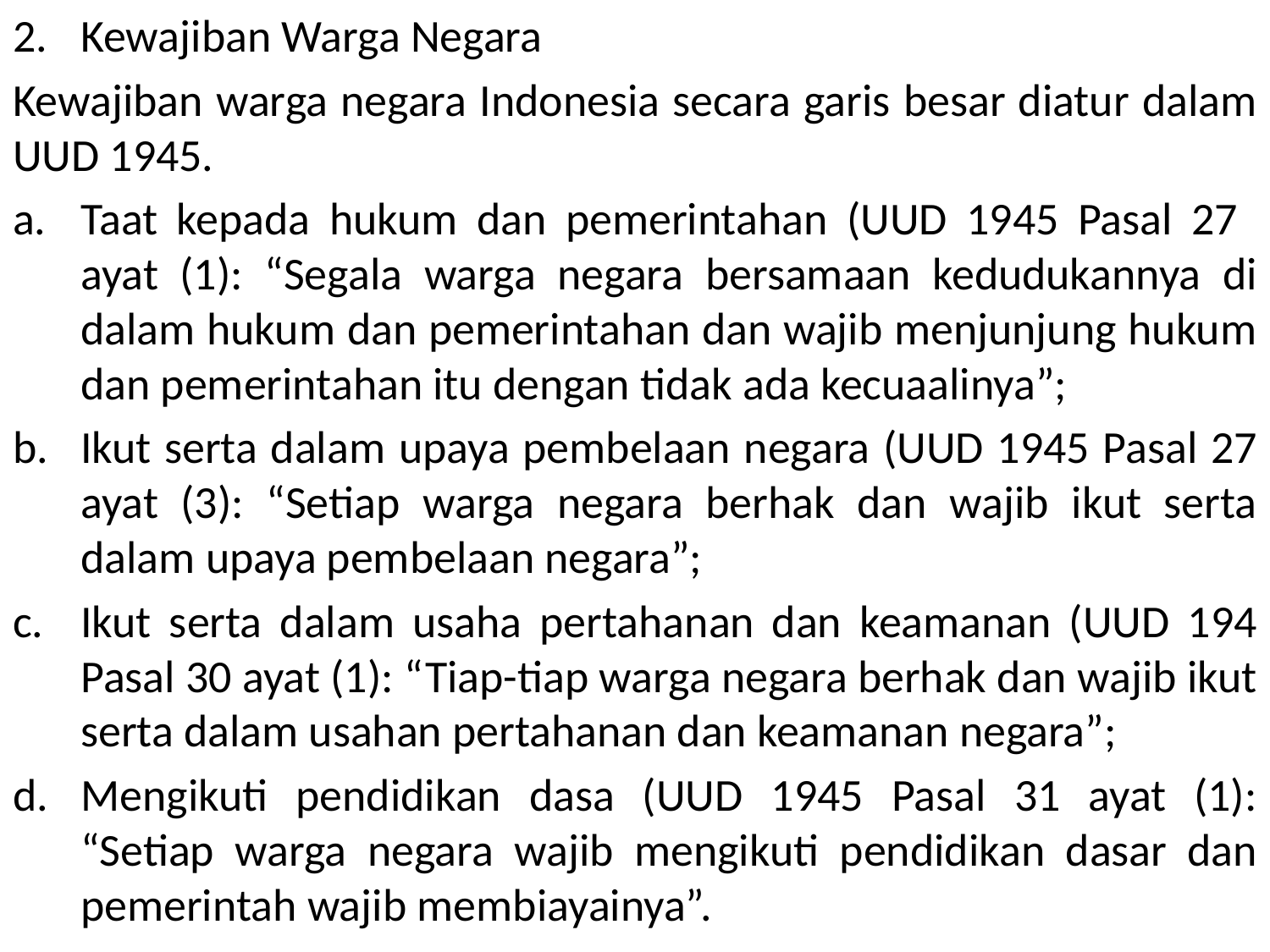

Kewajiban Warga Negara
Kewajiban warga negara Indonesia secara garis besar diatur dalam UUD 1945.
Taat kepada hukum dan pemerintahan (UUD 1945 Pasal 27  ayat (1): “Segala warga negara bersamaan kedudukannya di dalam hukum dan pemerintahan dan wajib menjunjung hukum dan pemerintahan itu dengan tidak ada kecuaalinya”;
Ikut serta dalam upaya pembelaan negara (UUD 1945 Pasal 27 ayat (3): “Setiap warga negara berhak dan wajib ikut serta dalam upaya pembelaan negara”;
Ikut serta dalam usaha pertahanan dan keamanan (UUD 194 Pasal 30 ayat (1): “Tiap-tiap warga negara berhak dan wajib ikut serta dalam usahan pertahanan dan keamanan negara”;
Mengikuti pendidikan dasa (UUD 1945 Pasal 31 ayat (1): “Setiap warga negara wajib mengikuti pendidikan dasar dan pemerintah wajib membiayainya”.